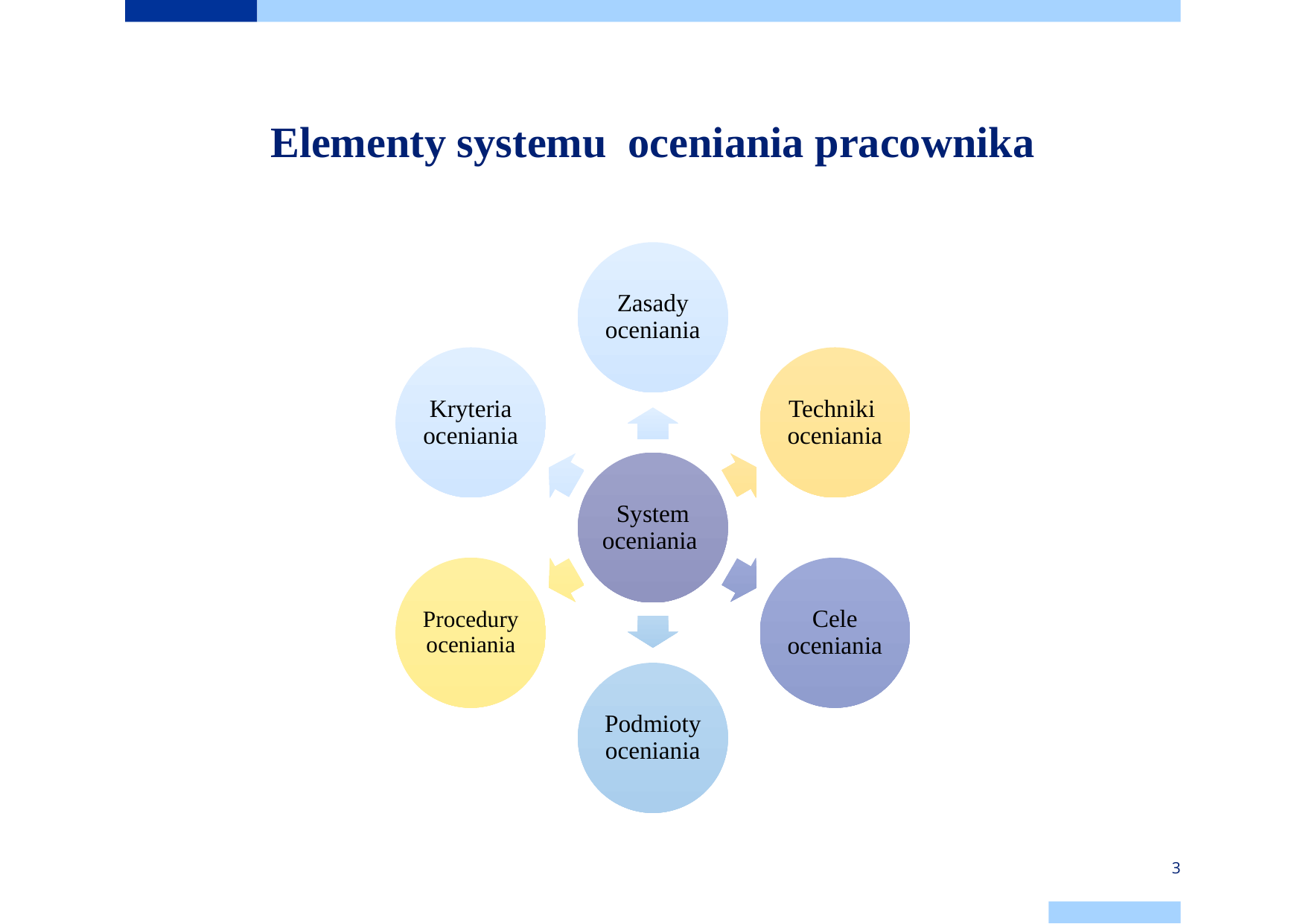

# Elementy systemu  oceniania pracownika
System oceniania

Zasady oceniania

Techniki  oceniania

Cele oceniania

Podmioty oceniania

Procedury oceniania

Kryteria oceniania
3